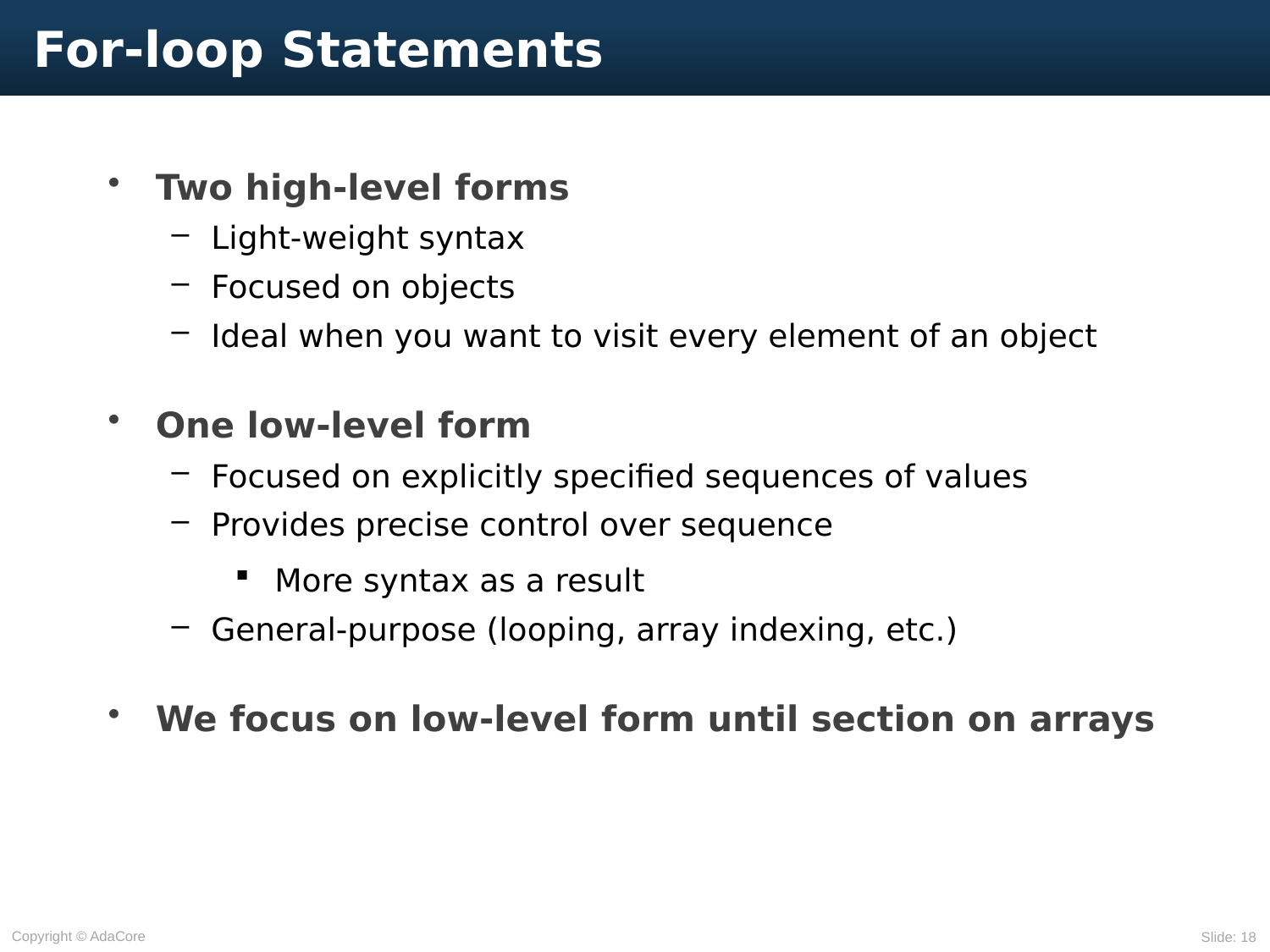

# For-loop Statements
Two high-level forms
Light-weight syntax
Focused on objects
Ideal when you want to visit every element of an object
One low-level form
Focused on explicitly specified sequences of values
Provides precise control over sequence
More syntax as a result
General-purpose (looping, array indexing, etc.)
We focus on low-level form until section on arrays